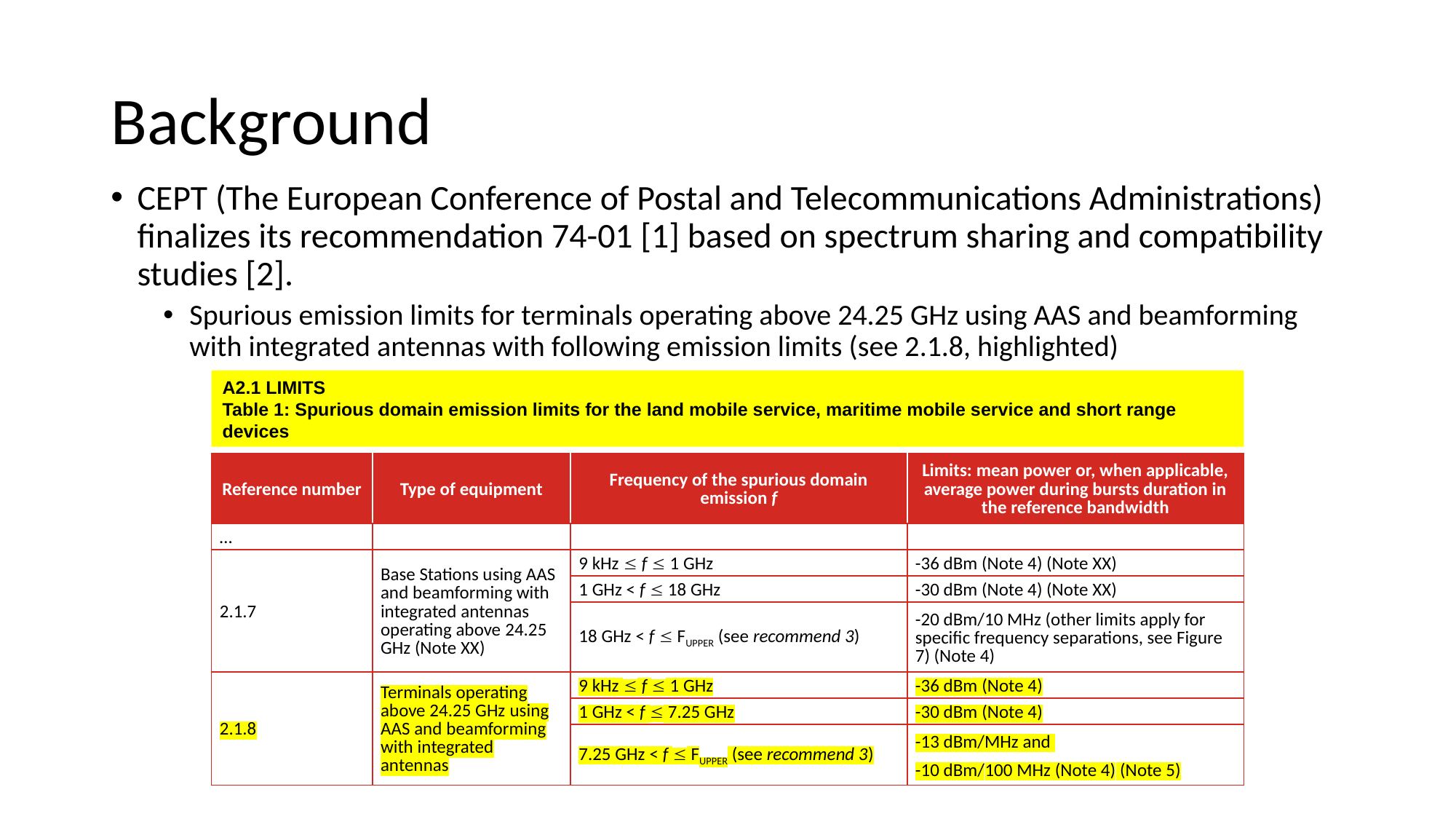

# Background
CEPT (The European Conference of Postal and Telecommunications Administrations) finalizes its recommendation 74-01 [1] based on spectrum sharing and compatibility studies [2].
Spurious emission limits for terminals operating above 24.25 GHz using AAS and beamforming with integrated antennas with following emission limits (see 2.1.8, highlighted)

A2.1 LIMITS
Table 1: Spurious domain emission limits for the land mobile service, maritime mobile service and short range devices
| Reference number | Type of equipment | Frequency of the spurious domain emission f | Limits: mean power or, when applicable, average power during bursts duration in the reference bandwidth |
| --- | --- | --- | --- |
| … |  |  |  |
| 2.1.7 | Base Stations using AAS and beamforming with integrated antennas operating above 24.25 GHz (Note XX) | 9 kHz ≤ f ≤ 1 GHz | -36 dBm (Note 4) (Note XX) |
|  |  | 1 GHz < f ≤ 18 GHz | -30 dBm (Note 4) (Note XX) |
|  |  | 18 GHz < f ≤ Fupper (see recommend 3) | -20 dBm/10 MHz (other limits apply for specific frequency separations, see Figure 7) (Note 4) |
| 2.1.8 | Terminals operating above 24.25 GHz using AAS and beamforming with integrated antennas | 9 kHz ≤ f ≤ 1 GHz | -36 dBm (Note 4) |
|  |  | 1 GHz < f ≤ 7.25 GHz | -30 dBm (Note 4) |
|  |  | 7.25 GHz < f ≤ Fupper (see recommend 3) | -13 dBm/MHz and -10 dBm/100 MHz (Note 4) (Note 5) |